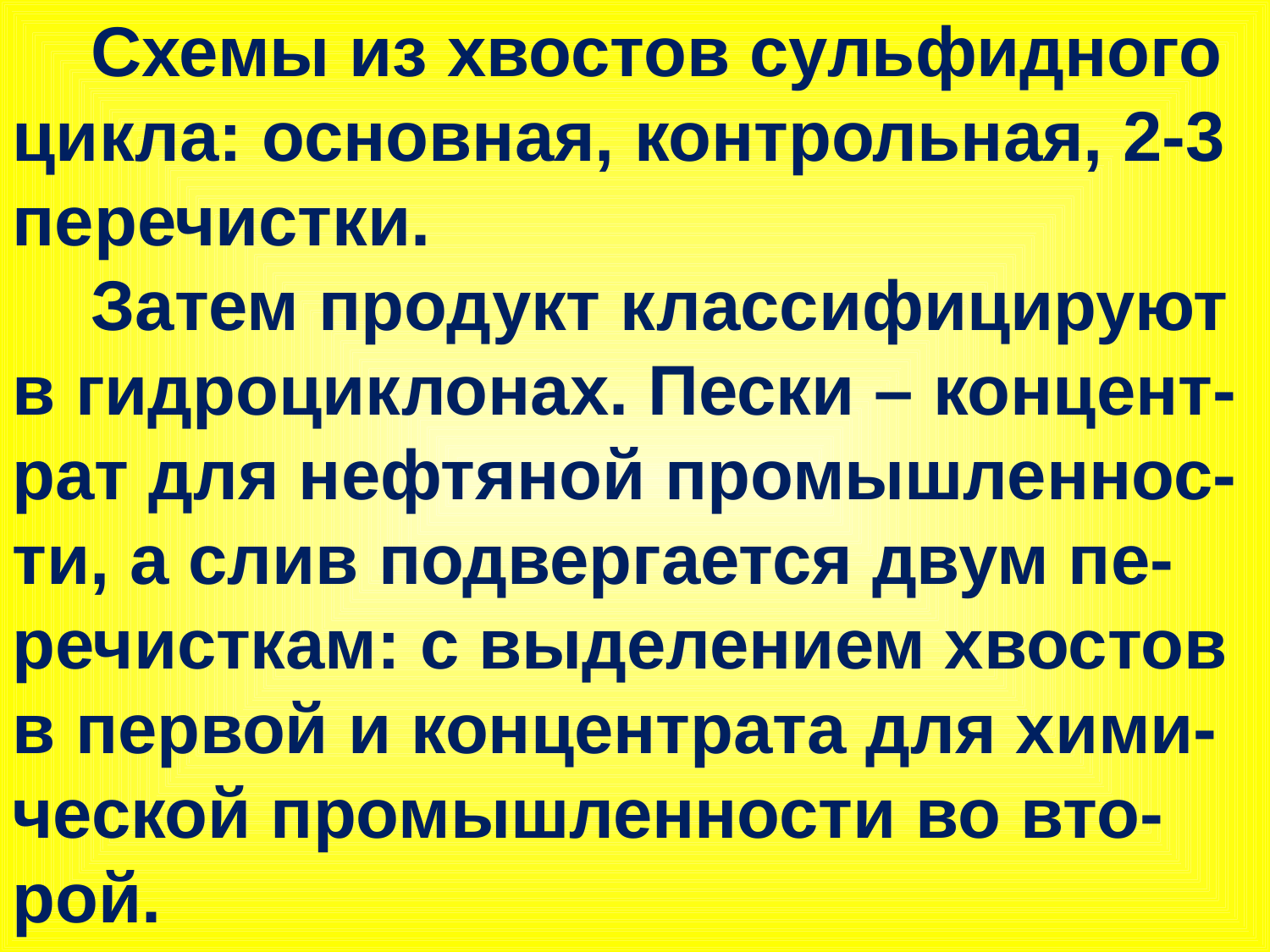

Схемы из хвостов сульфидного цикла: основная, контрольная, 2-3 перечистки.
    Затем продукт классифицируют в гидроциклонах. Пески – концент-рат для нефтяной промышленнос-ти, а слив подвергается двум пе-речисткам: с выделением хвостов в первой и концентрата для хими-ческой промышленности во вто-рой.